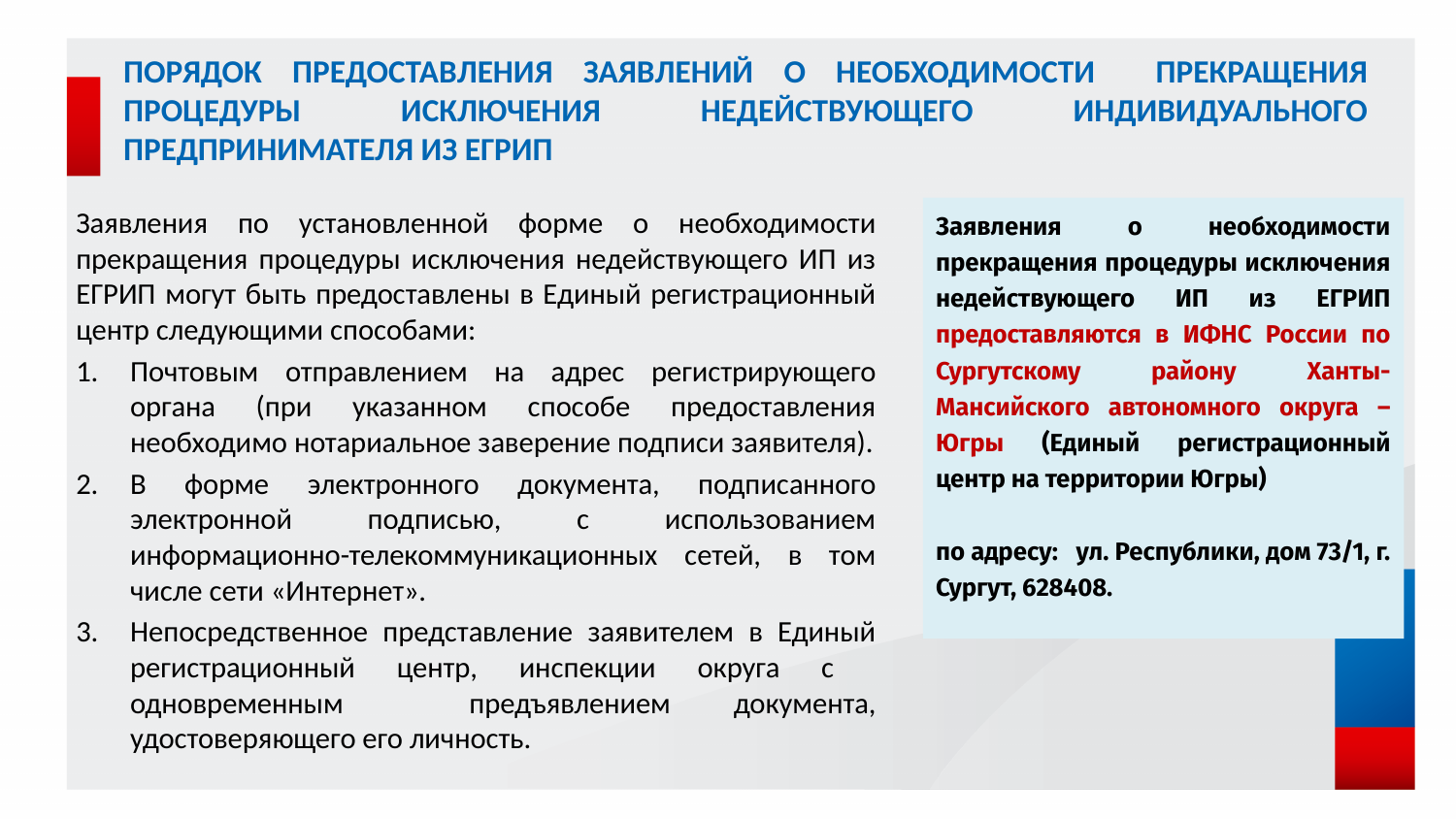

ПОРЯДОК ПРЕДОСТАВЛЕНИЯ ЗАЯВЛЕНИЙ О НЕОБХОДИМОСТИ  ПРЕКРАЩЕНИЯ ПРОЦЕДУРЫ ИСКЛЮЧЕНИЯ НЕДЕЙСТВУЮЩЕГО ИНДИВИДУАЛЬНОГО ПРЕДПРИНИМАТЕЛЯ ИЗ ЕГРИП
Заявления по установленной форме о необходимости прекращения процедуры исключения недействующего ИП из ЕГРИП могут быть предоставлены в Единый регистрационный центр следующими способами:
Почтовым отправлением на адрес регистрирующего органа (при указанном способе предоставления необходимо нотариальное заверение подписи заявителя).
В форме электронного документа, подписанного электронной подписью, с использованием информационно-телекоммуникационных сетей, в том числе сети «Интернет».
Непосредственное представление заявителем в Единый регистрационный центр, инспекции округа с  одновременным  предъявлением документа, удостоверяющего его личность.

Заявления о необходимости прекращения процедуры исключения недействующего ИП из ЕГРИП предоставляются в ИФНС России по Сургутскому району Ханты-Мансийского автономного округа – Югры (Единый регистрационный центр на территории Югры)

по адресу:   ул. Республики, дом 73/1, г. Сургут, 628408.